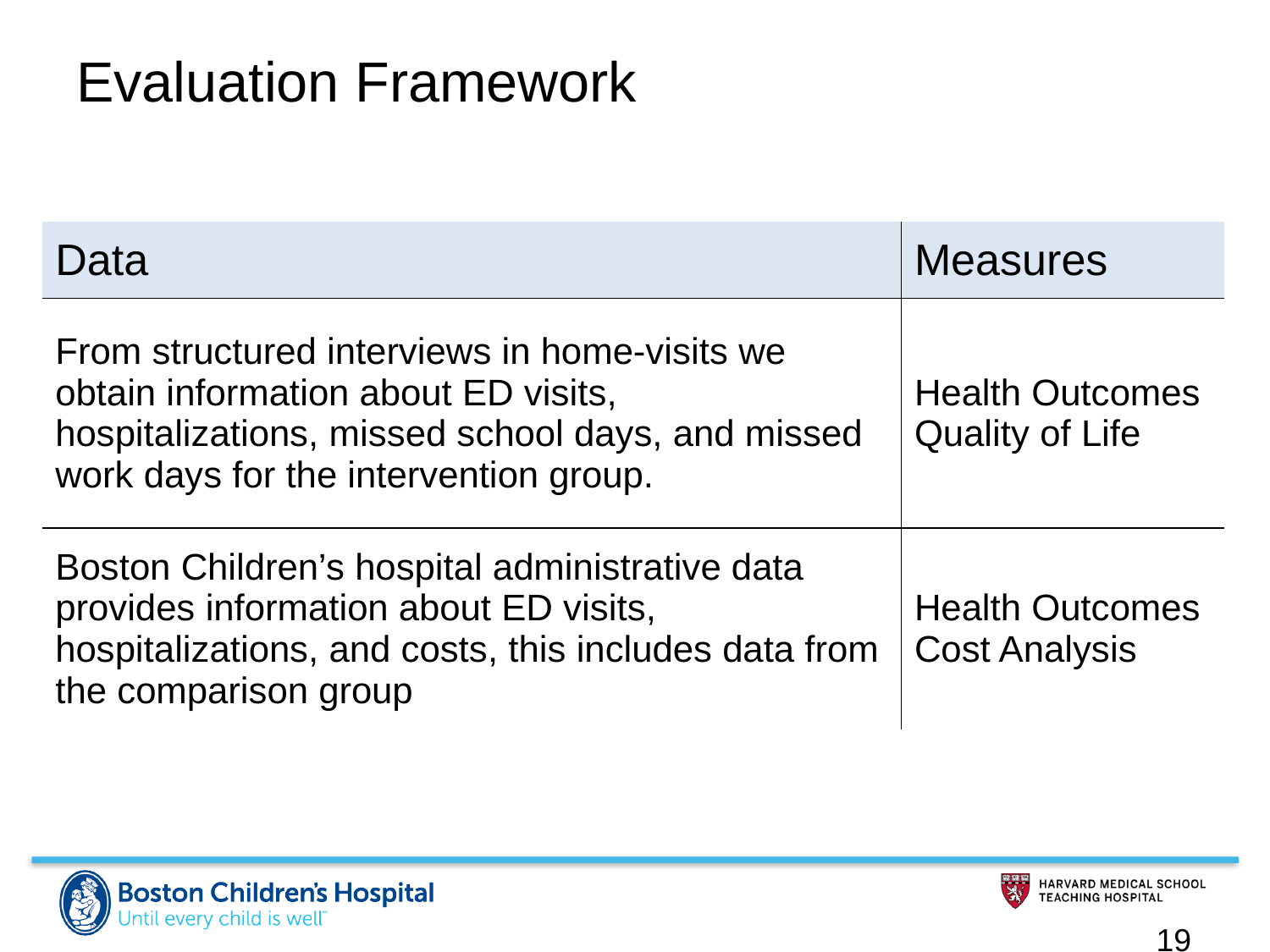

# Evaluation Framework
| Data | Measures |
| --- | --- |
| From structured interviews in home-visits we obtain information about ED visits, hospitalizations, missed school days, and missed work days for the intervention group. | Health Outcomes Quality of Life |
| Boston Children’s hospital administrative data provides information about ED visits, hospitalizations, and costs, this includes data from the comparison group | Health Outcomes Cost Analysis |
19